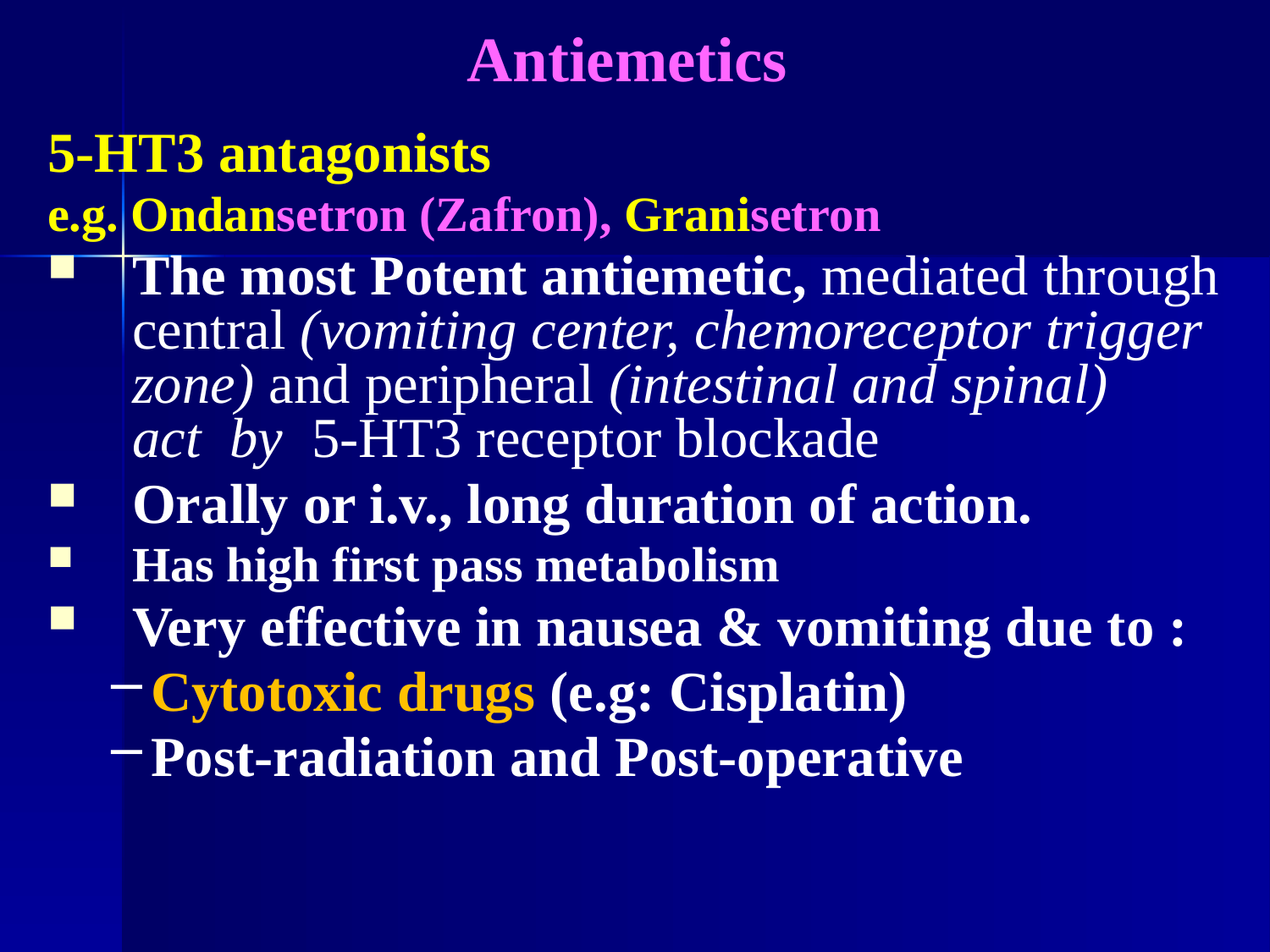

Antiemetics

5-HT3 antagonists
e.g. Ondansetron (Zafron), Granisetron
The most Potent antiemetic, mediated through central (vomiting center, chemoreceptor trigger zone) and peripheral (intestinal and spinal)      act  by  5-HT3 receptor blockade
Orally or i.v., long duration of action.
Has high first pass metabolism
Very effective in nausea & vomiting due to :
Cytotoxic drugs (e.g: Cisplatin)
Post-radiation and Post-operative